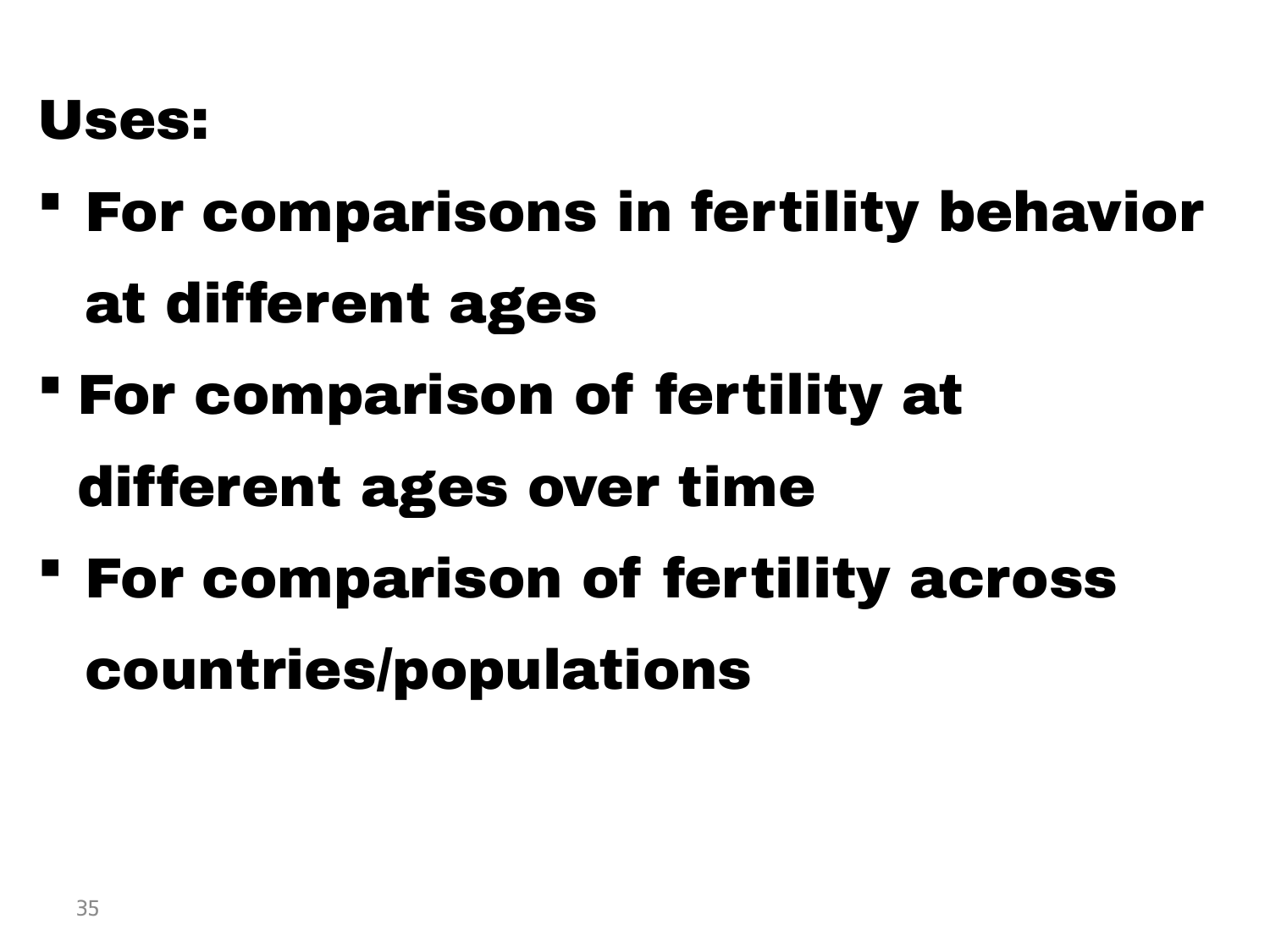

Uses:
For comparisons in fertility behavior at different ages
For comparison of fertility at different ages over time
For comparison of fertility across countries/populations
35